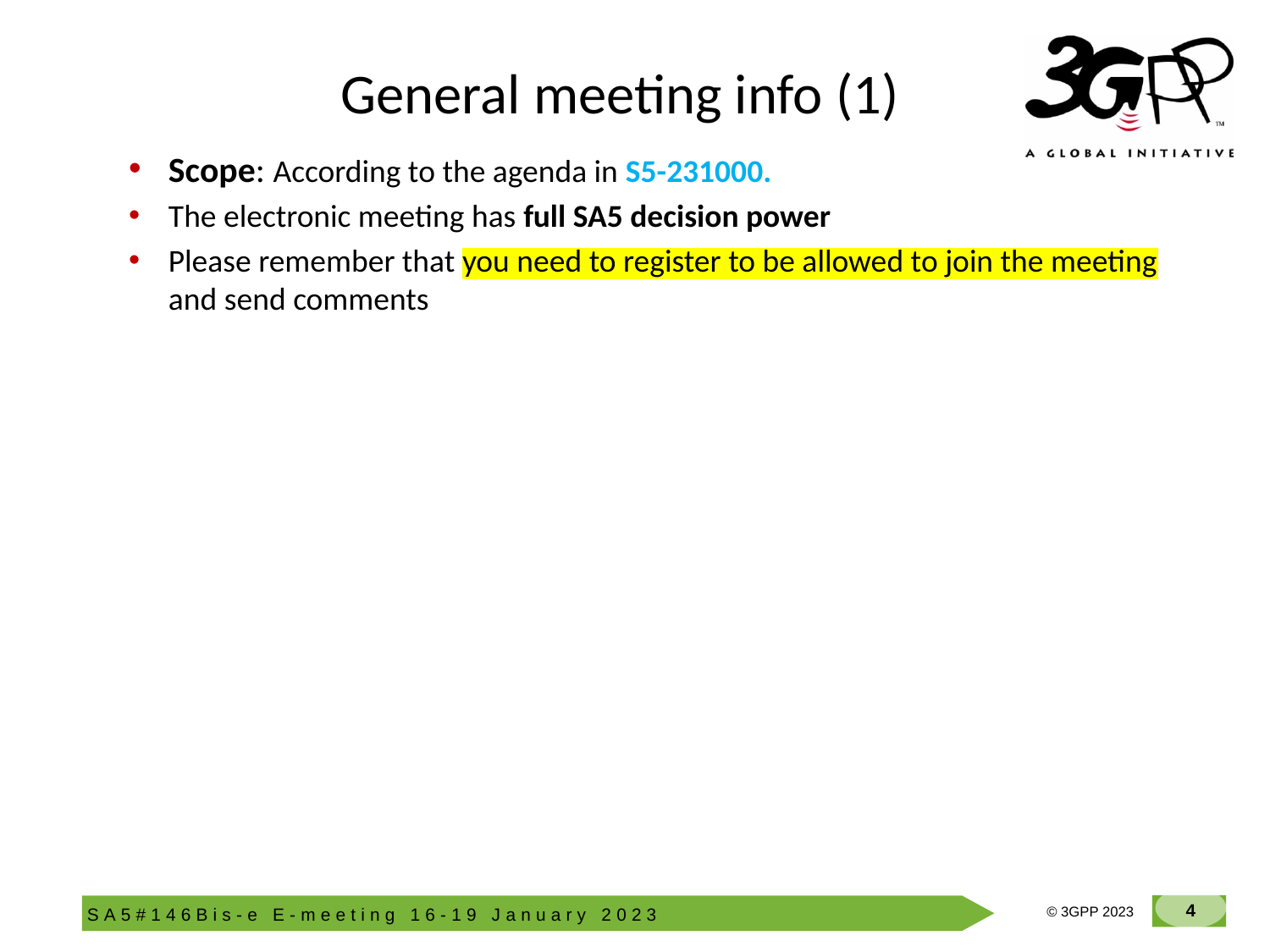

# General meeting info (1)
Scope: According to the agenda in S5-231000.
The electronic meeting has full SA5 decision power
Please remember that you need to register to be allowed to join the meeting and send comments